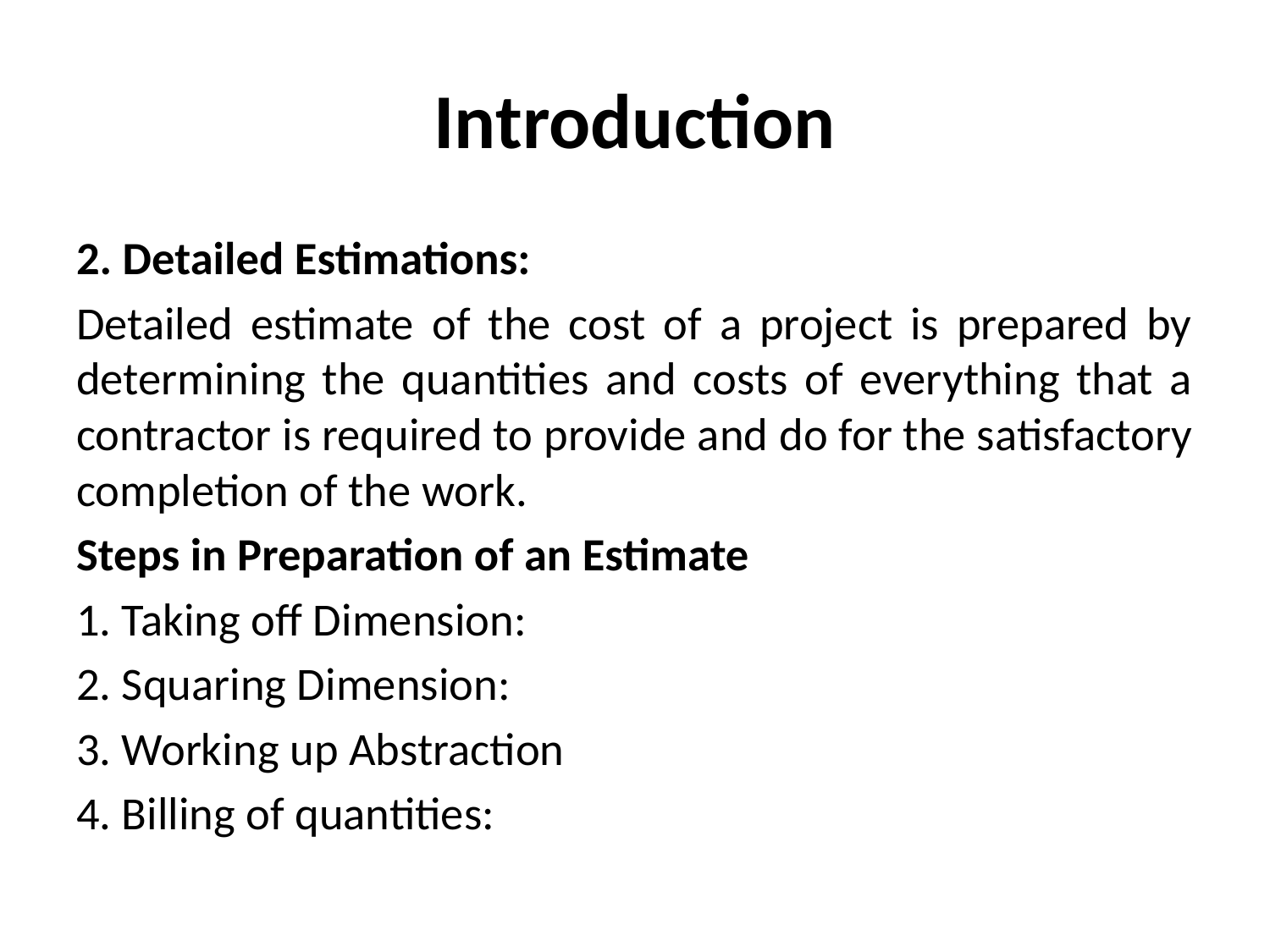

# Introduction
2. Detailed Estimations:
Detailed estimate of the cost of a project is prepared by determining the quantities and costs of everything that a contractor is required to provide and do for the satisfactory completion of the work.
Steps in Preparation of an Estimate
1. Taking off Dimension:
2. Squaring Dimension:
3. Working up Abstraction
4. Billing of quantities: